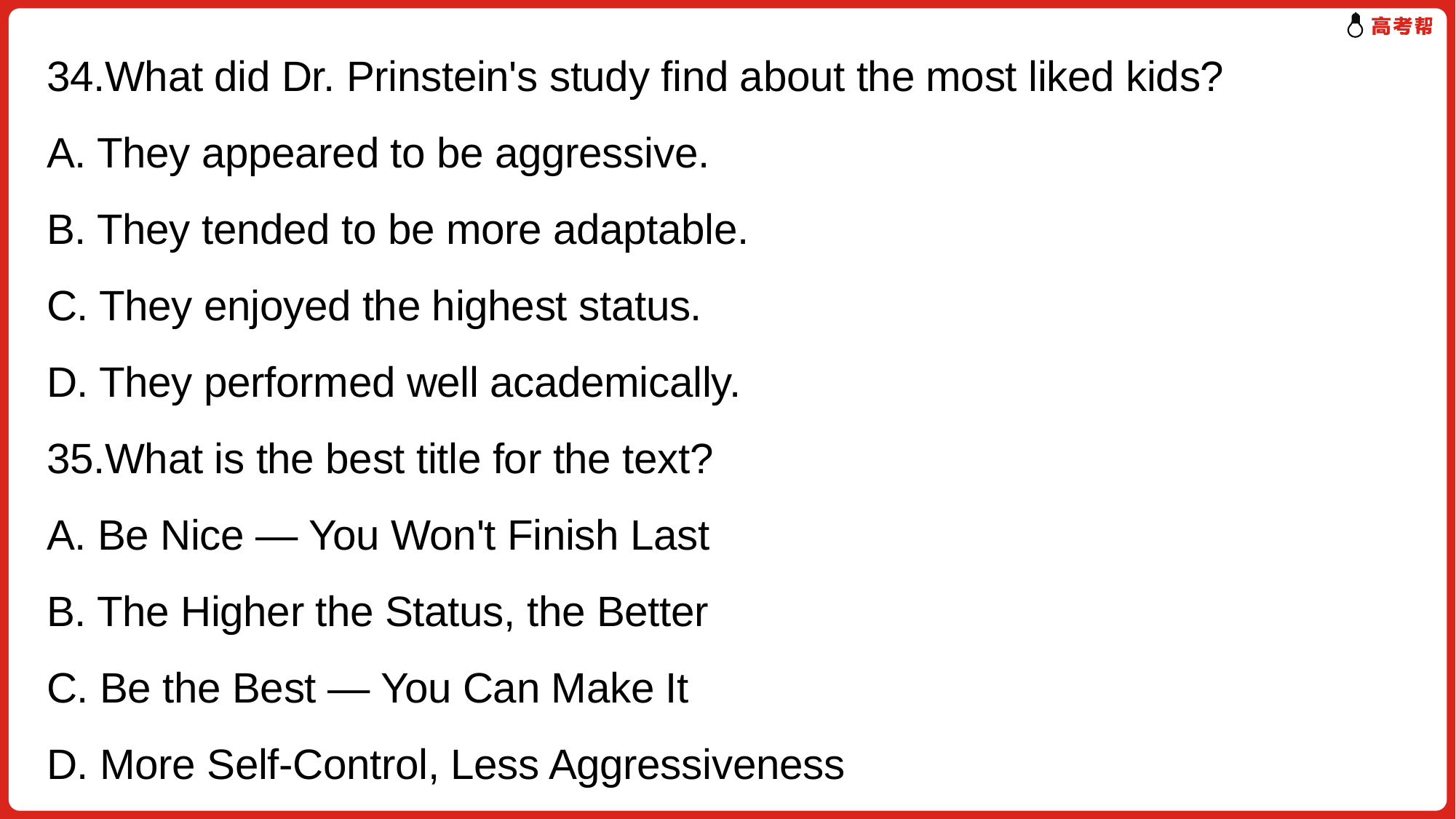

34.What did Dr. Prinstein's study find about the most liked kids?
A. They appeared to be aggressive.
B. They tended to be more adaptable.
C. They enjoyed the highest status.
D. They performed well academically.
35.What is the best title for the text?
A. Be Nice — You Won't Finish Last
B. The Higher the Status, the Better
C. Be the Best — You Can Make It
D. More Self-Control, Less Aggressiveness